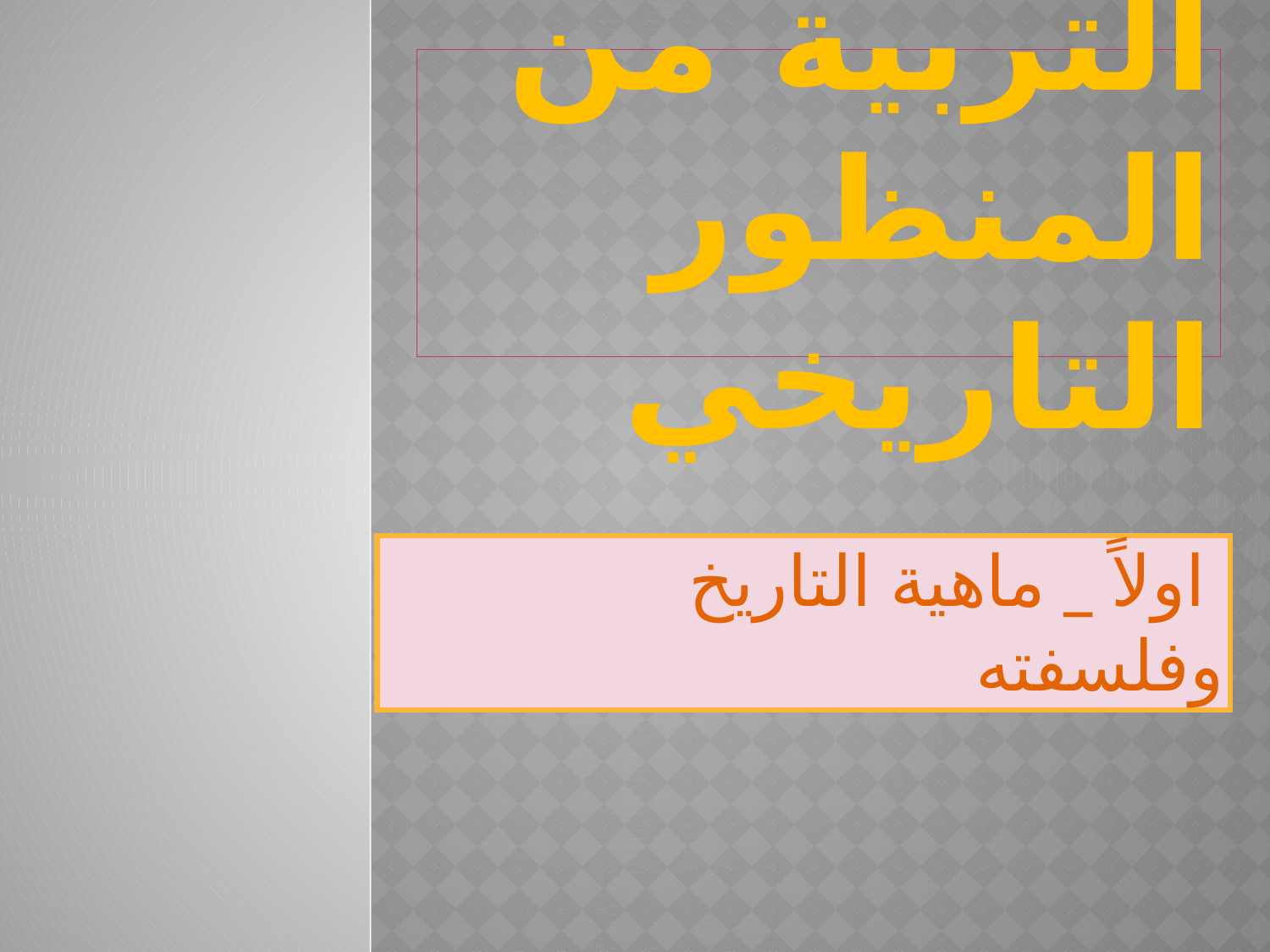

# التربية من المنظور التاريخي
 اولاً _ ماهية التاريخ       وفلسفته